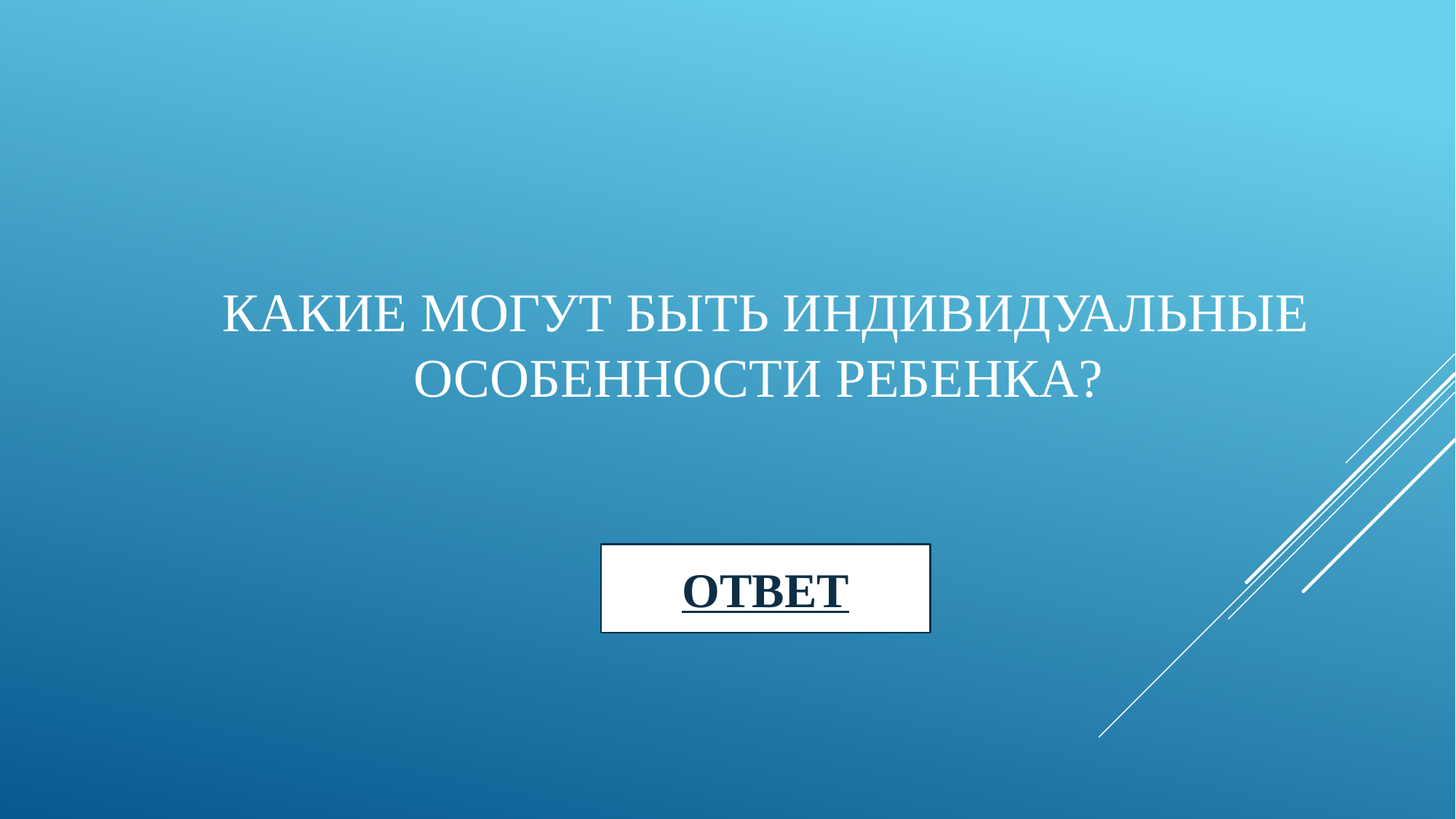

# Какие могут быть индивидуальные особенности ребенка?
ОТВЕТ